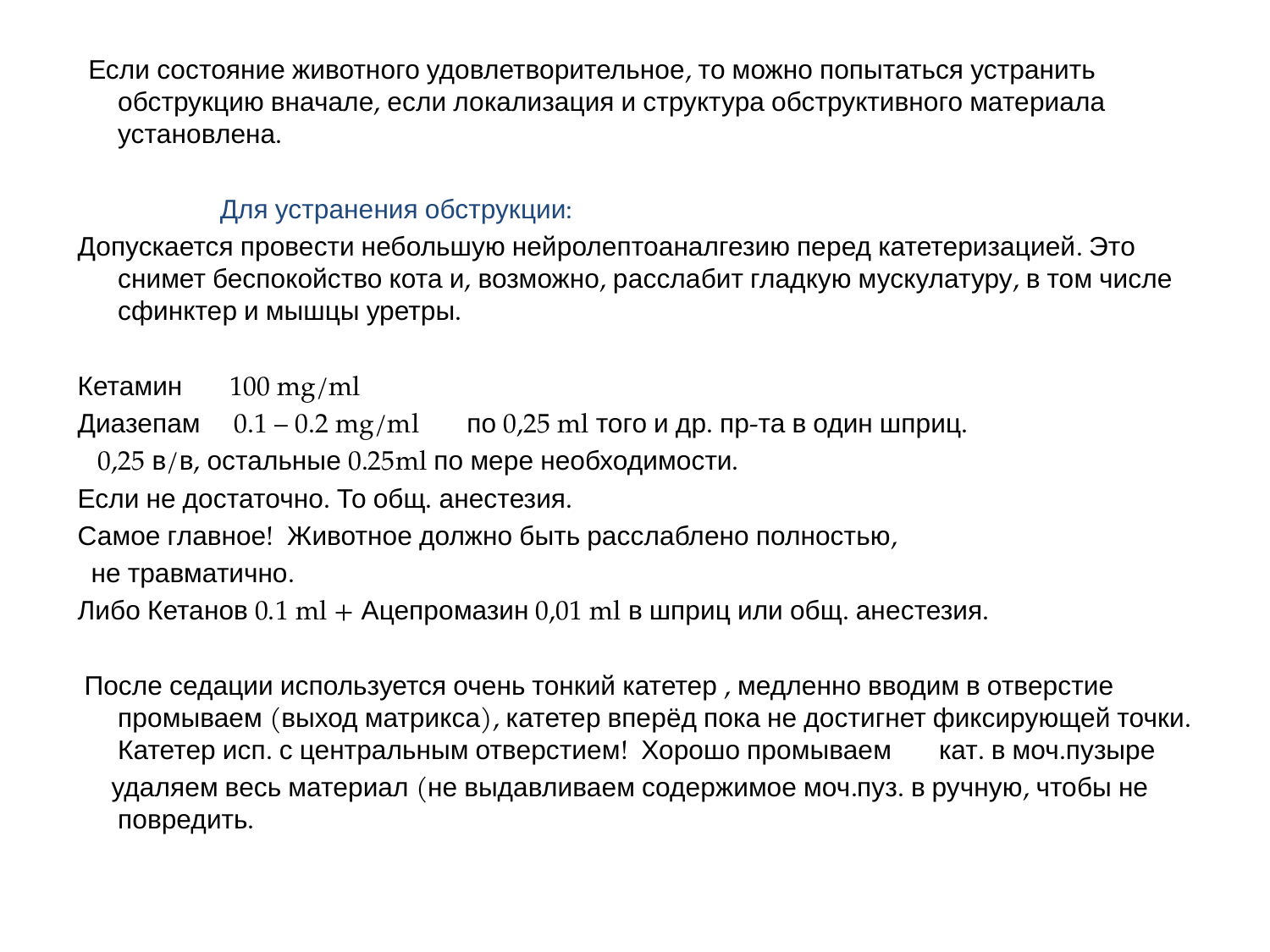

Если состояние животного удовлетворительное, то можно попытаться устранить обструкцию вначале, если локализация и структура обструктивного материала установлена.

                     Для устранения обструкции:
Допускается провести небольшую нейролептоаналгезию перед катетеризацией. Это снимет беспокойство кота и, возможно, расслабит гладкую мускулатуру, в том числе сфинктер и мышцы уретры.

Кетамин       100 mg/ml
Диазепам     0.1 – 0.2 mg/ml       по 0,25 ml того и др. пр-та в один шприц.
   0,25 в/в, остальные 0.25ml по мере необходимости.
Если не достаточно. То общ. анестезия.
Самое главное!  Животное должно быть расслаблено полностью,
  не травматично.
Либо Кетанов 0.1 ml + Ацепромазин 0,01 ml в шприц или общ. анестезия.

 После седации используется очень тонкий катетер , медленно вводим в отверстие      промываем (выход матрикса), катетер вперёд пока не достигнет фиксирующей точки. Катетер исп. с центральным отверстием!  Хорошо промываем       кат. в моч.пузыре
     удаляем весь материал (не выдавливаем содержимое моч.пуз. в ручную, чтобы не повредить.